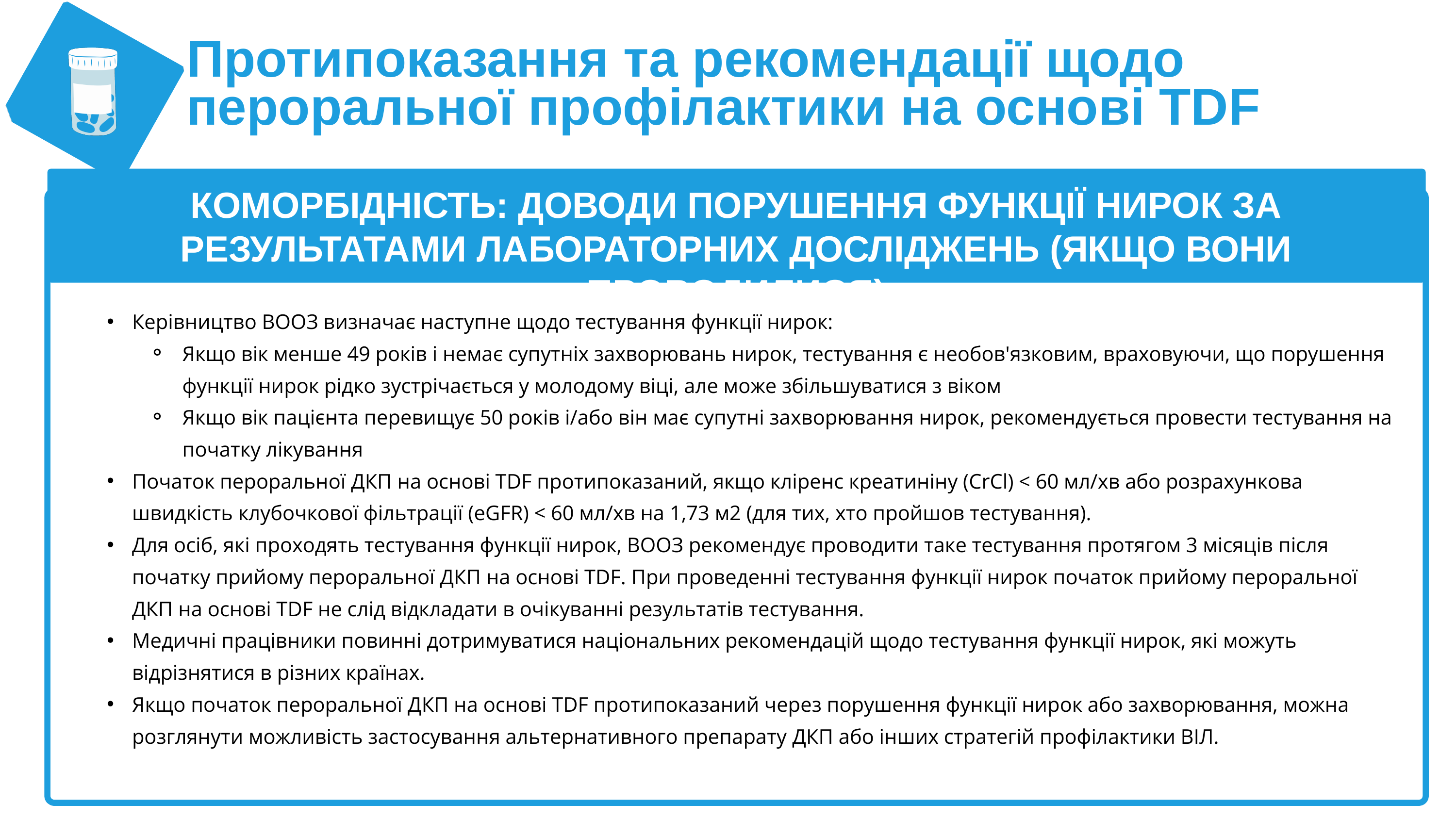

Протипоказання та рекомендації щодо пероральної профілактики на основі TDF

КОМОРБІДНІСТЬ: ДОВОДИ ПОРУШЕННЯ ФУНКЦІЇ НИРОК ЗА РЕЗУЛЬТАТАМИ ЛАБОРАТОРНИХ ДОСЛІДЖЕНЬ (ЯКЩО ВОНИ ПРОВОДИЛИСЯ)

Керівництво ВООЗ визначає наступне щодо тестування функції нирок:
Якщо вік менше 49 років і немає супутніх захворювань нирок, тестування є необов'язковим, враховуючи, що порушення функції нирок рідко зустрічається у молодому віці, але може збільшуватися з віком
Якщо вік пацієнта перевищує 50 років і/або він має супутні захворювання нирок, рекомендується провести тестування на початку лікування
Початок пероральної ДКП на основі TDF протипоказаний, якщо кліренс креатиніну (CrCl) < 60 мл/хв або розрахункова швидкість клубочкової фільтрації (eGFR) < 60 мл/хв на 1,73 м2 (для тих, хто пройшов тестування).
Для осіб, які проходять тестування функції нирок, ВООЗ рекомендує проводити таке тестування протягом 3 місяців після початку прийому пероральної ДКП на основі TDF. При проведенні тестування функції нирок початок прийому пероральної ДКП на основі TDF не слід відкладати в очікуванні результатів тестування.
Медичні працівники повинні дотримуватися національних рекомендацій щодо тестування функції нирок, які можуть відрізнятися в різних країнах.
Якщо початок пероральної ДКП на основі TDF протипоказаний через порушення функції нирок або захворювання, можна розглянути можливість застосування альтернативного препарату ДКП або інших стратегій профілактики ВІЛ.